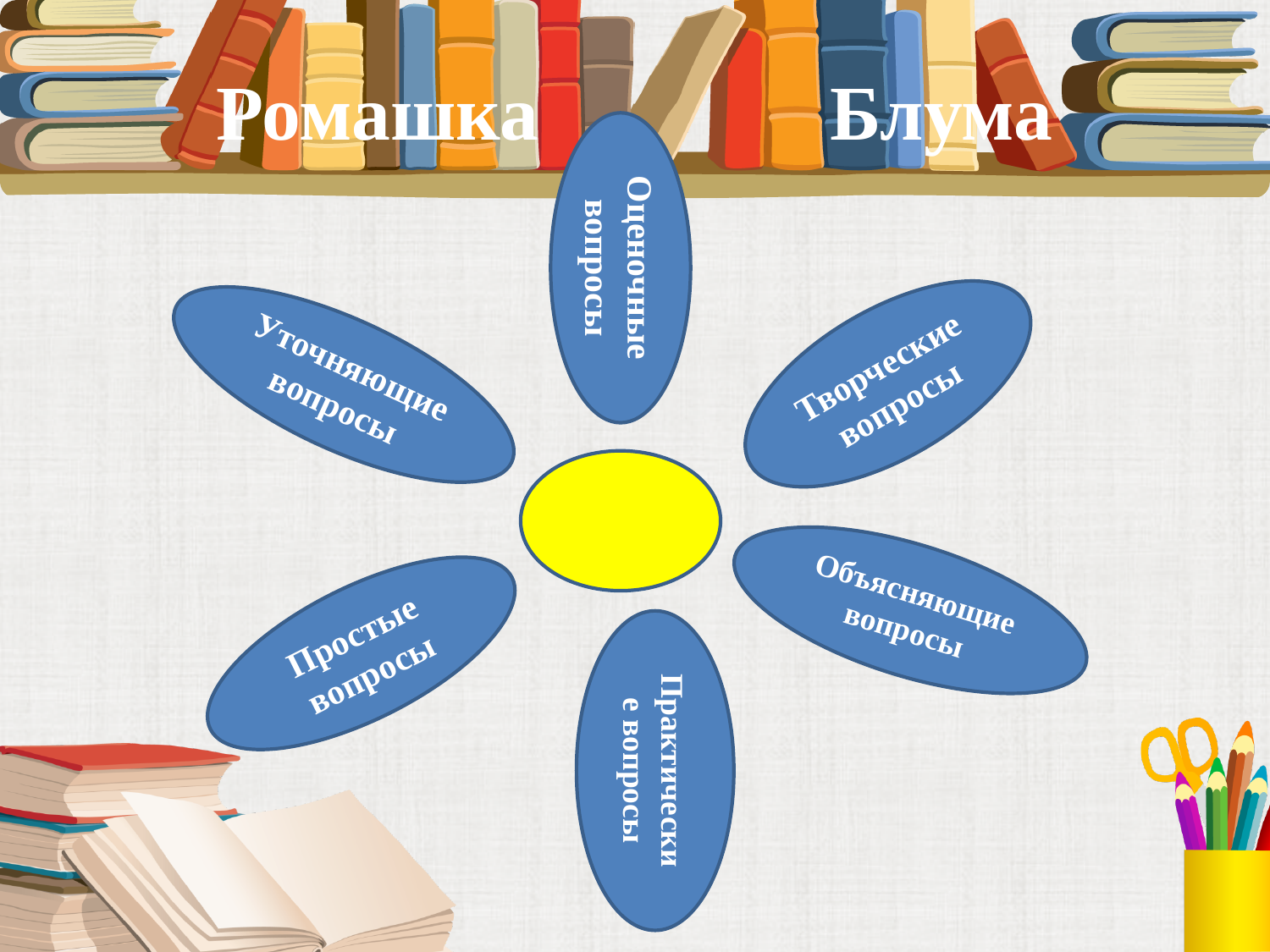

# Ромашка               Блума
Оценочные вопросы
Творческие вопросы
Уточняющие вопросы

Объясняющие вопросы
Простые вопросы
Практические вопросы